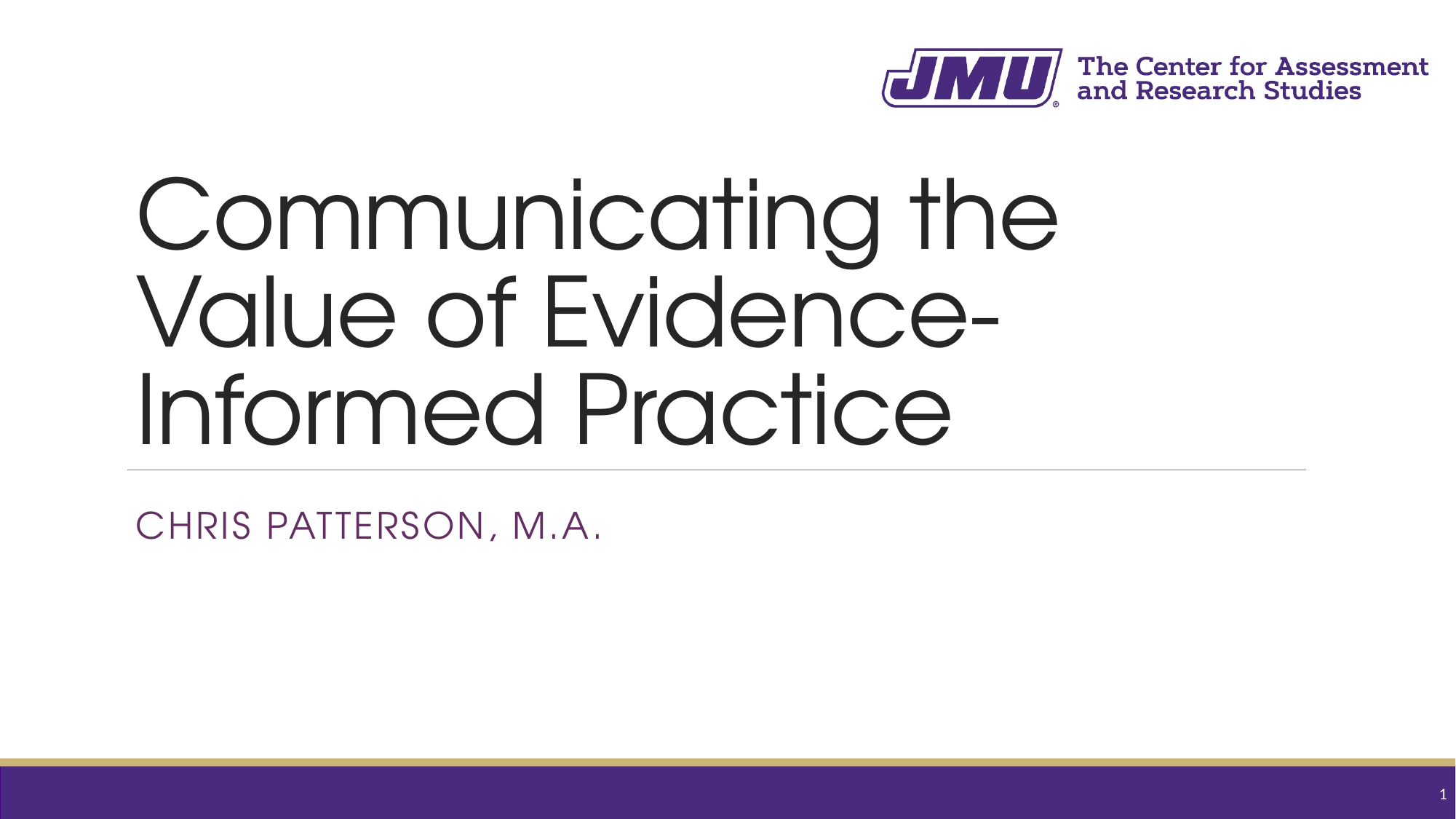

# Communicating the Value of Evidence-Informed Practice
Chris Patterson, M.A.
1